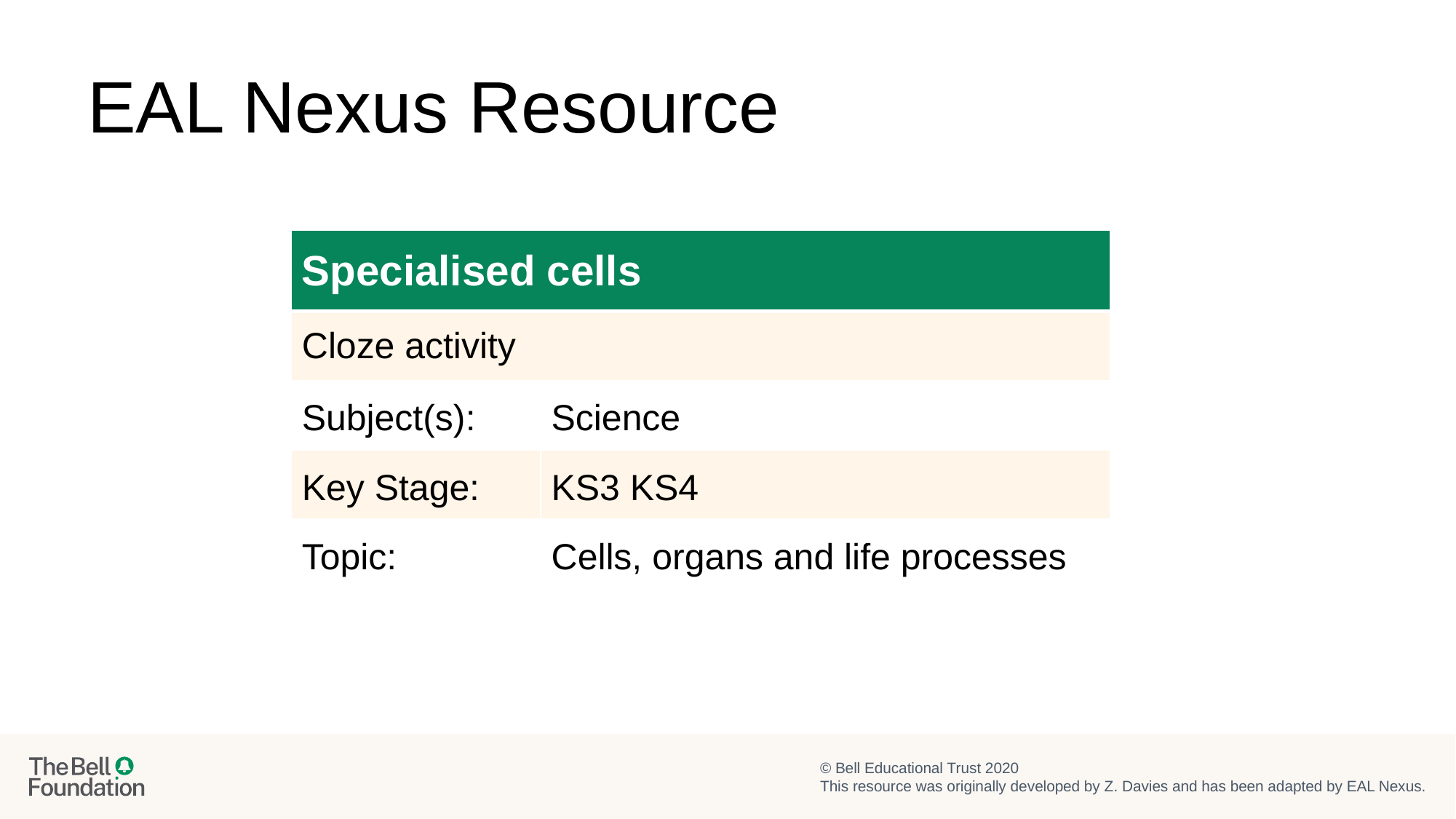

EAL Nexus Resource
| Specialised cells |  |
| --- | --- |
| Cloze activity |  |
| Subject(s): | Science |
| Key Stage: | KS3 KS4 |
| Topic: | Cells, organs and life processes |